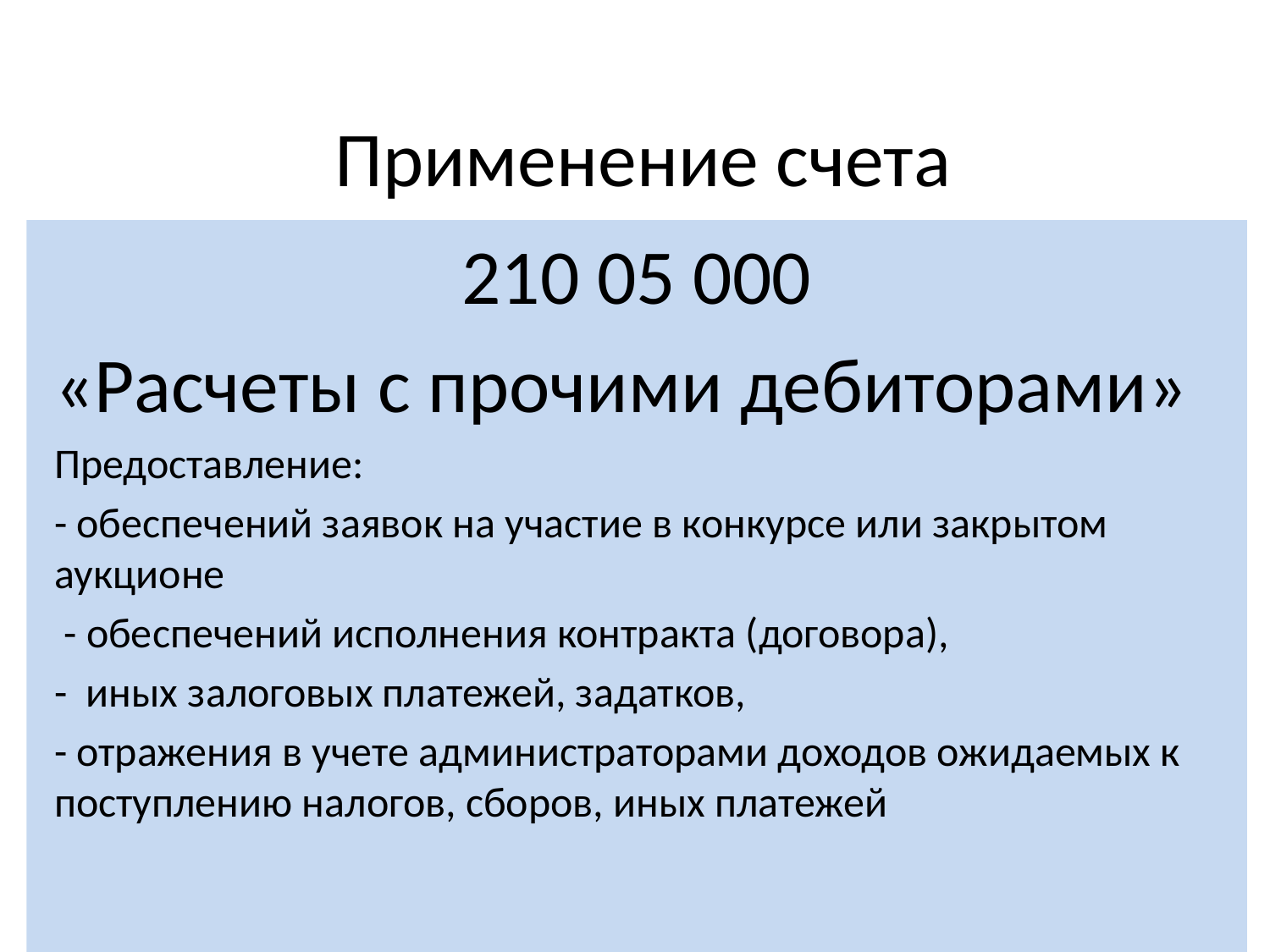

# Применение счета
210 05 000
«Расчеты с прочими дебиторами»
Предоставление:
- обеспечений заявок на участие в конкурсе или закрытом аукционе
 - обеспечений исполнения контракта (договора),
-  иных залоговых платежей, задатков,
- отражения в учете администраторами доходов ожидаемых к поступлению налогов, сборов, иных платежей